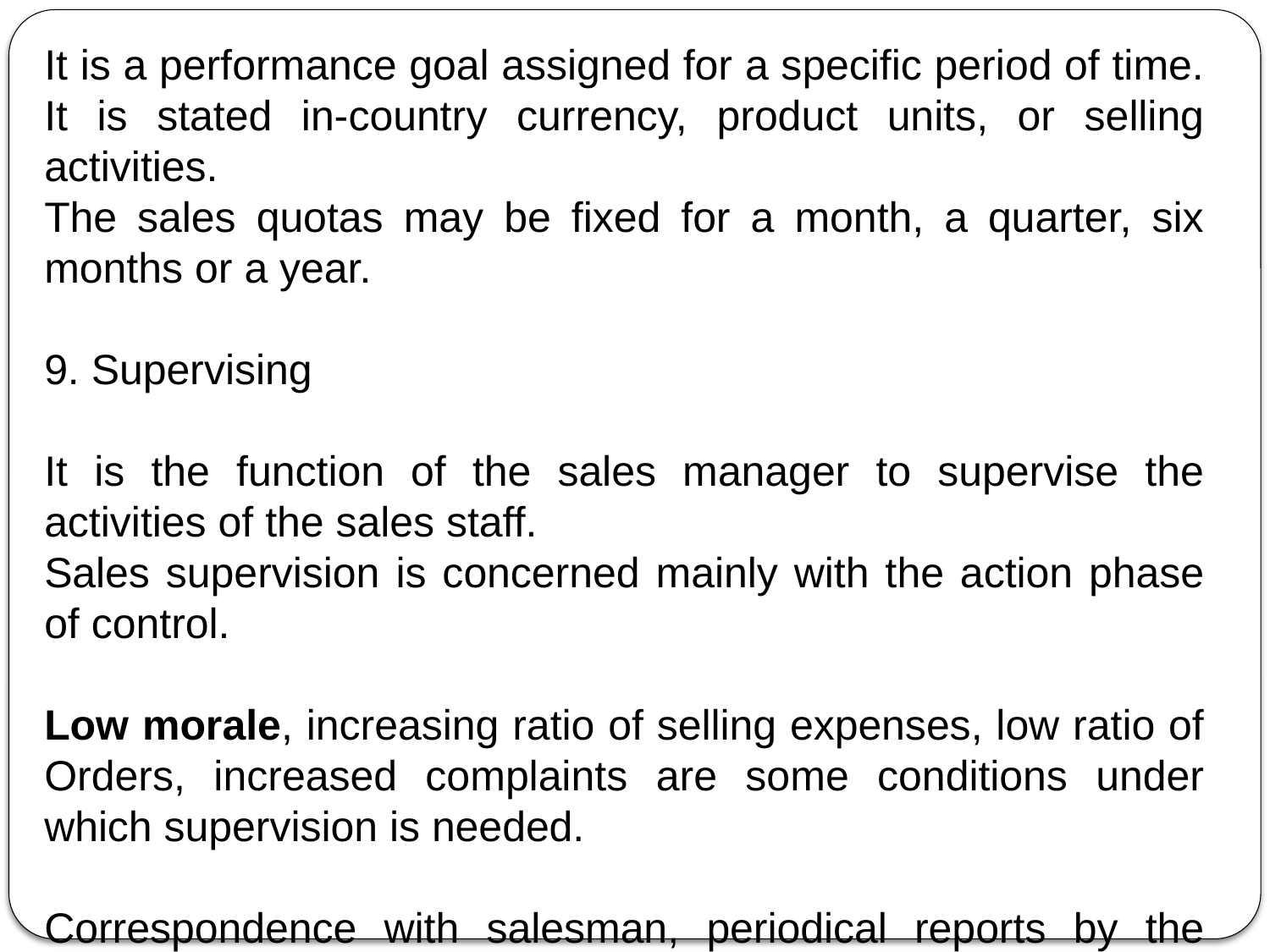

It is a performance goal assigned for a specific period of time. It is stated in-country currency, product units, or selling activities.
The sales quotas may be fixed for a month, a quarter, six months or a year.

9. Supervising

It is the function of the sales manager to supervise the activities of the sales staff.
Sales supervision is concerned mainly with the action phase of control.

Low morale, increasing ratio of selling expenses, low ratio of Orders, increased complaints are some conditions under which supervision is needed.

Correspondence with salesman, periodical reports by the salesman is a few methods used for supervision.